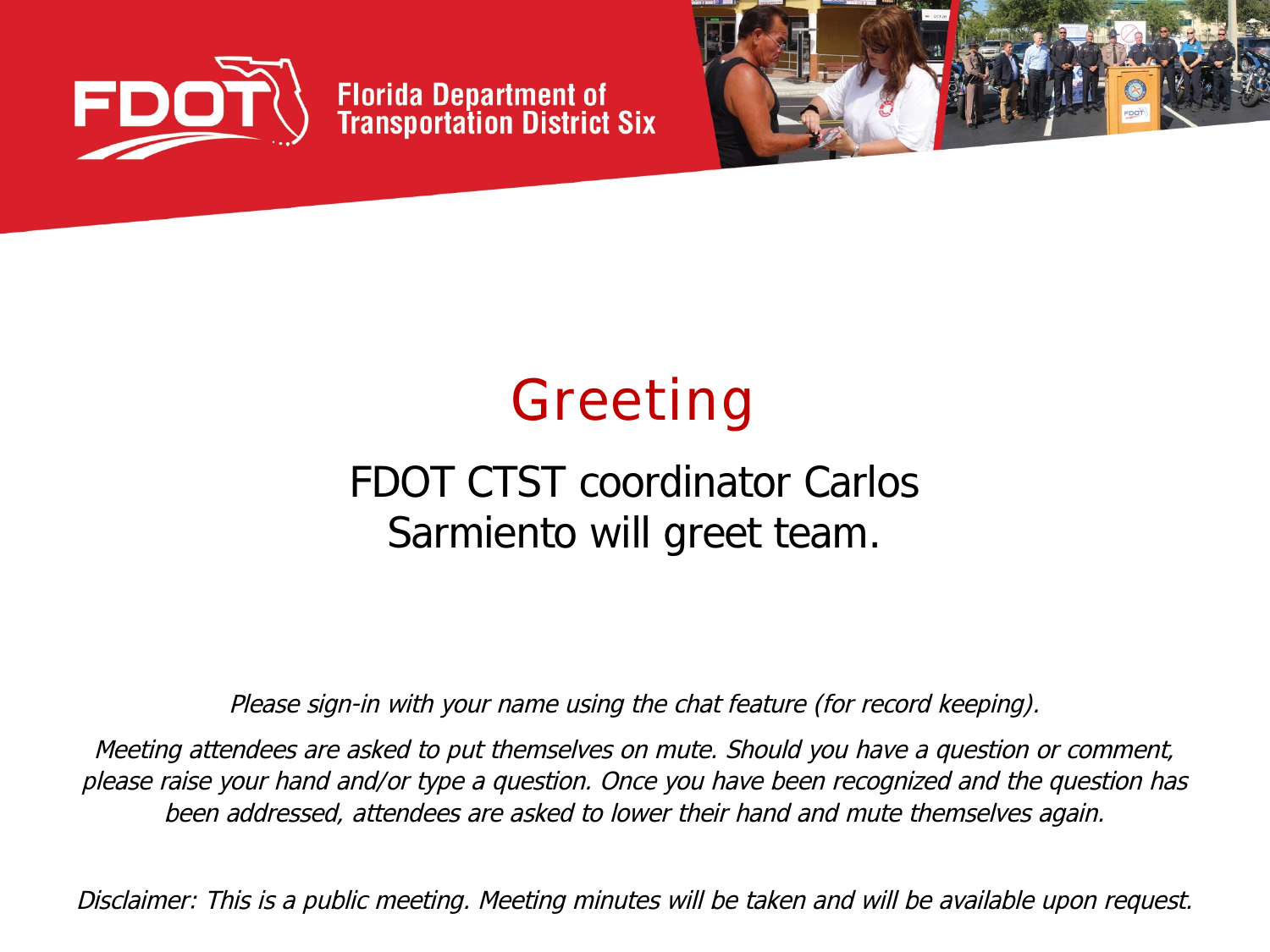

# Greeting
FDOT CTST coordinator Carlos Sarmiento will greet team.
Please sign-in with your name using the chat feature (for record keeping).
Meeting attendees are asked to put themselves on mute. Should you have a question or comment, please raise your hand and/or type a question. Once you have been recognized and the question has been addressed, attendees are asked to lower their hand and mute themselves again.
Disclaimer: This is a public meeting. Meeting minutes will be taken and will be available upon request.